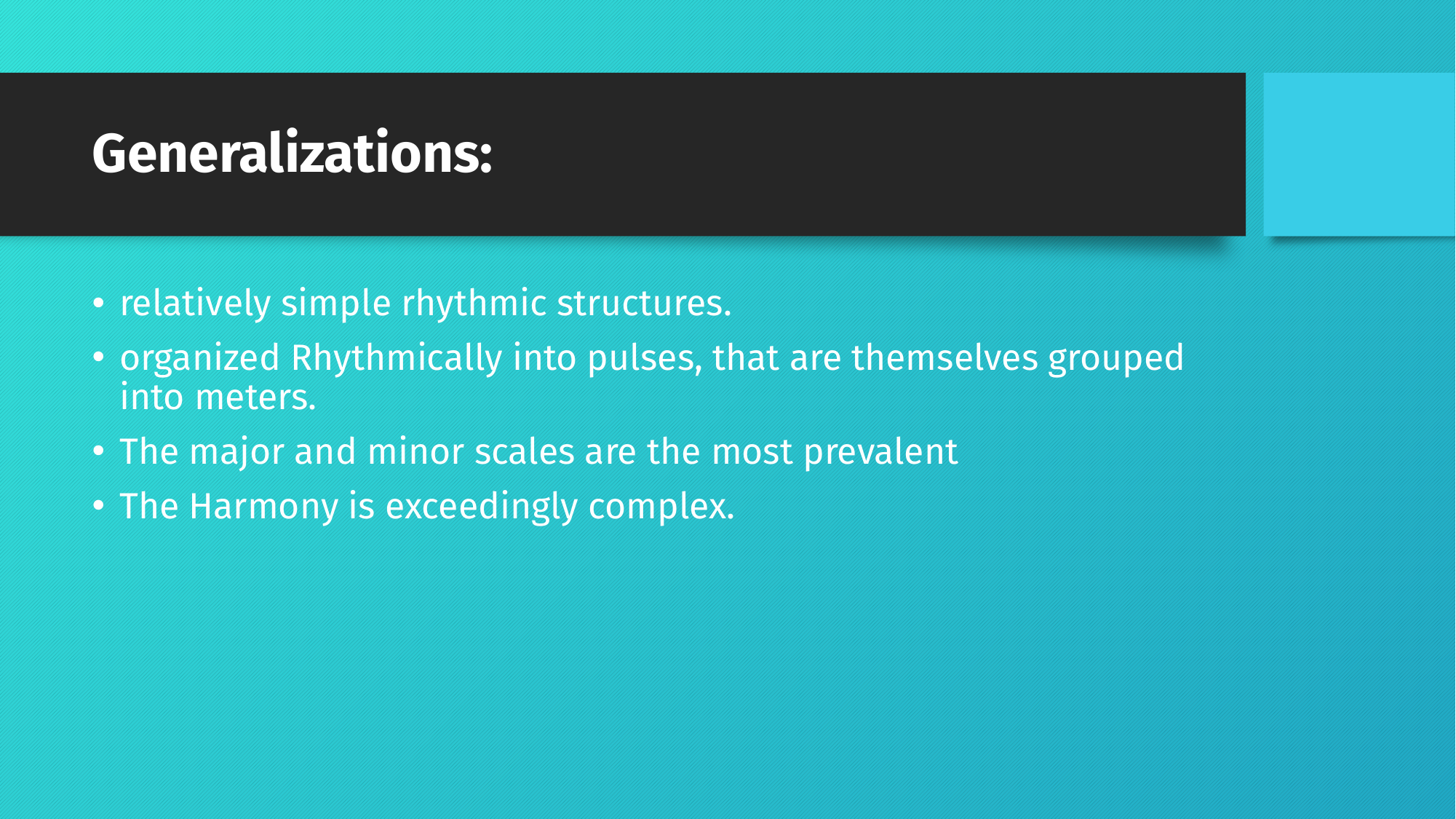

# Generalizations:
relatively simple rhythmic structures.
organized Rhythmically into pulses, that are themselves grouped into meters.
The major and minor scales are the most prevalent
The Harmony is exceedingly complex.